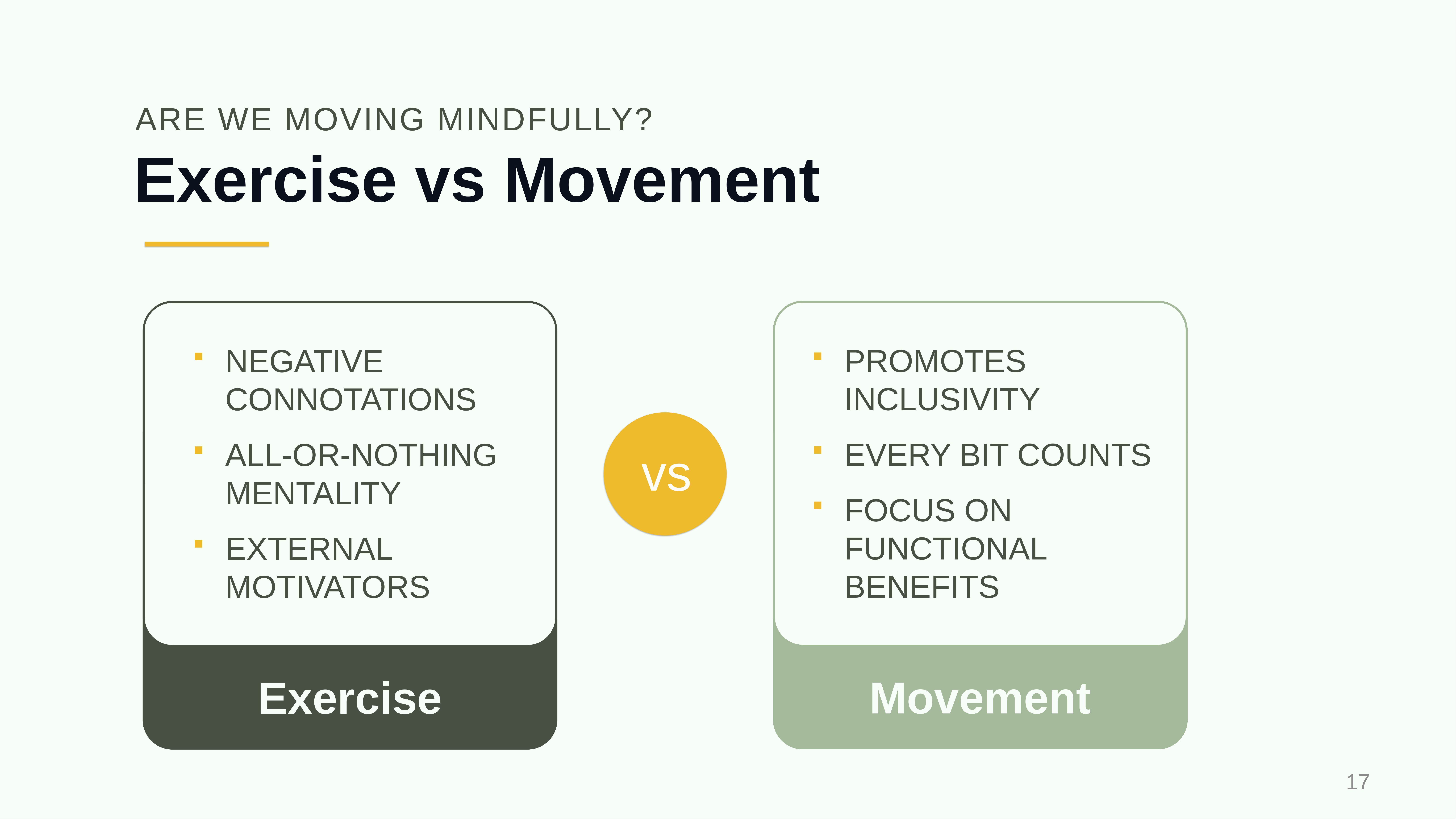

ARE WE MOVING MINDFULLY?
# Exercise vs Movement

PROMOTES INCLUSIVITY
EVERY BIT COUNTS
FOCUS ON FUNCTIONAL BENEFITS
NEGATIVE CONNOTATIONS
ALL-OR-NOTHING MENTALITY
EXTERNAL MOTIVATORS

vs
Movement
Exercise
17